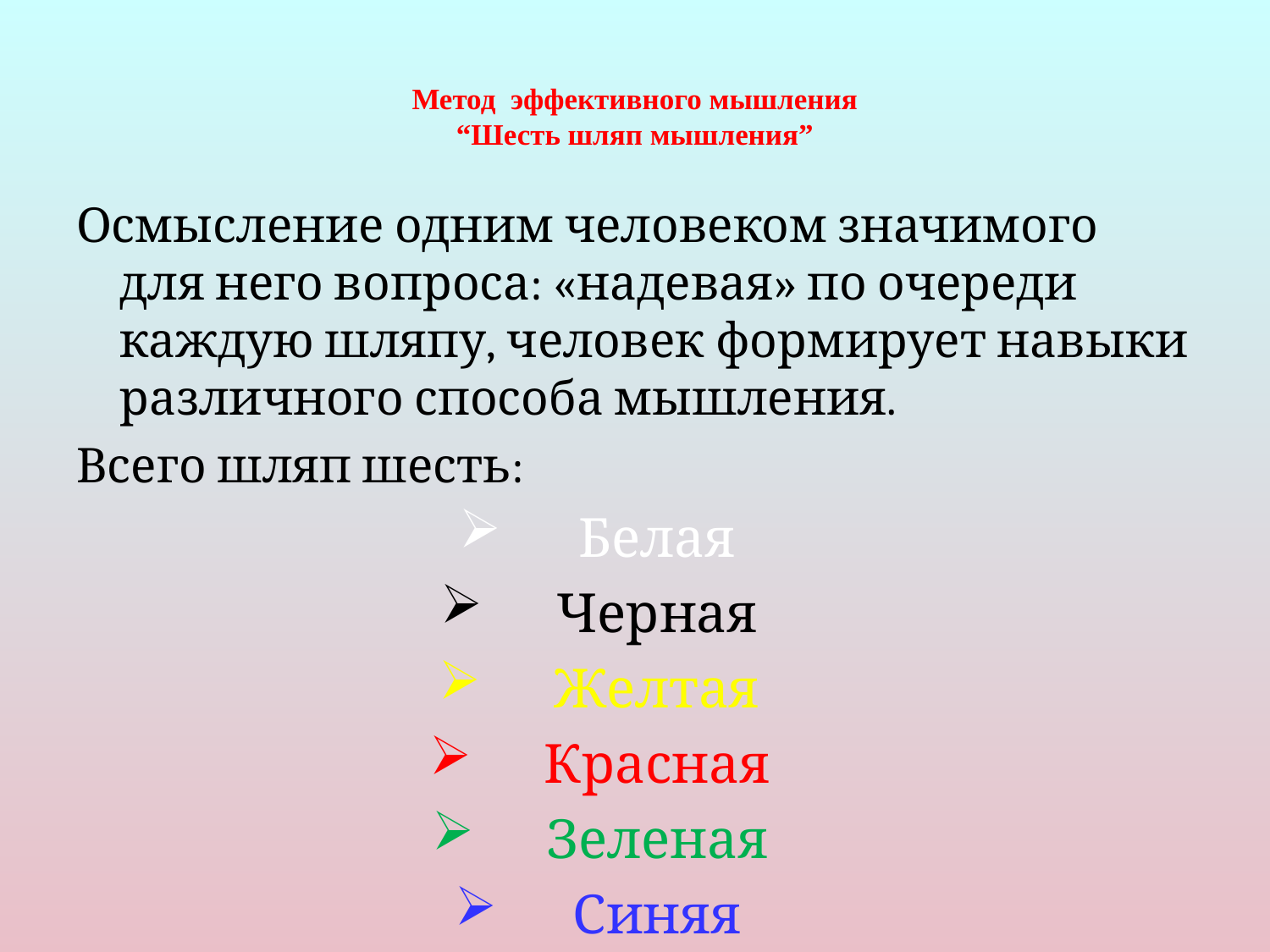

# Метод  эффективного мышления “Шесть шляп мышления”
Осмысление одним человеком значимого для него вопроса: «надевая» по очереди каждую шляпу, человек формирует навыки различного способа мышления.
Всего шляп шесть:
Белая
Черная
Желтая
Красная
Зеленая
Синяя